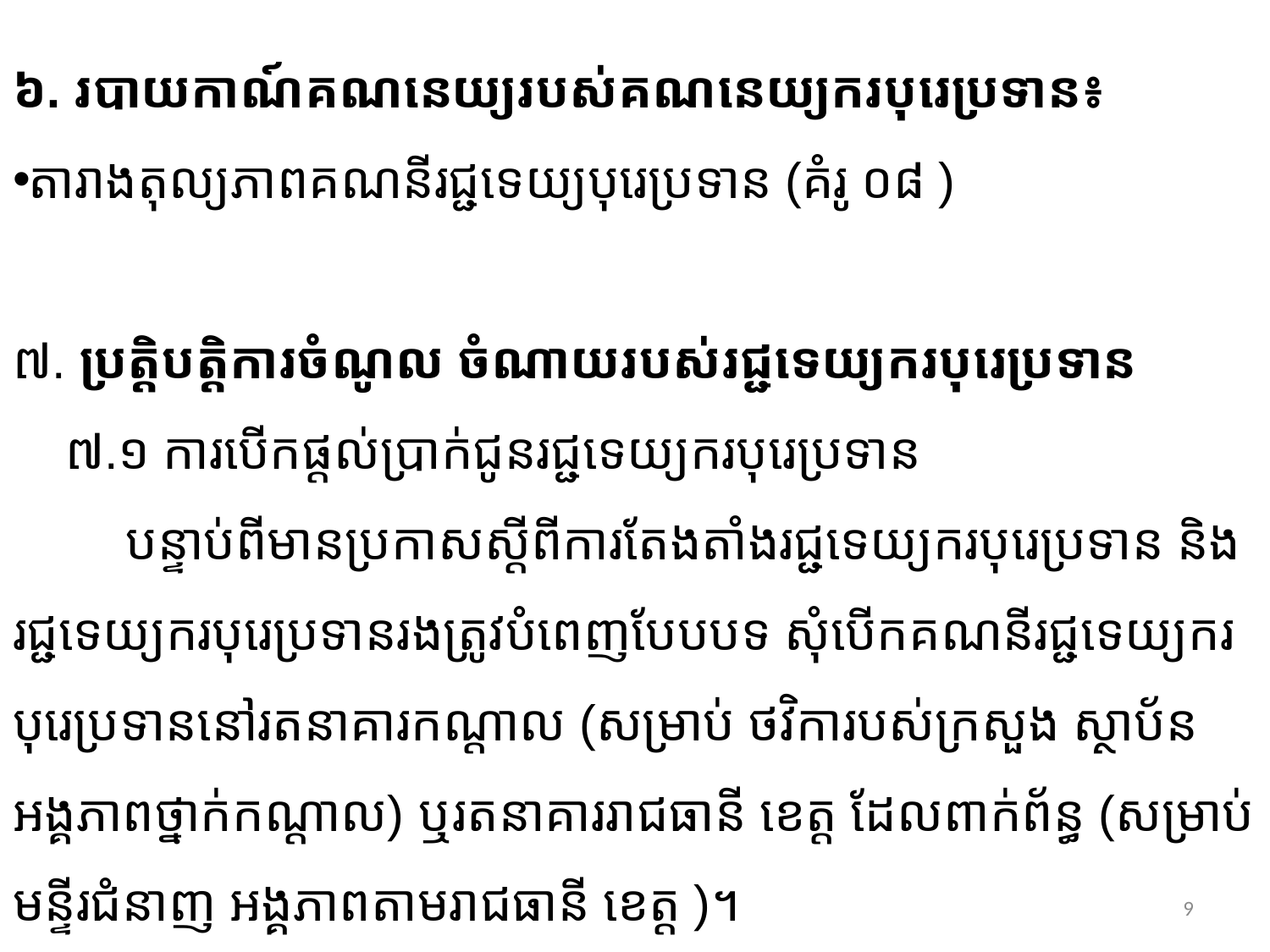

#
៦. របាយកាណ៍គណនេយ្យរបស់គណនេយ្យករបុរេប្រទាន៖
តារាងតុល្យភាពគណនីរជ្ជទេយ្យបុរេប្រទាន (គំរូ ០៨ )

៧. ប្រត្តិបត្តិការចំណូល ចំណាយរបស់រជ្ជទេយ្យករបុរេប្រទាន
    ៧.១ ការបើកផ្តល់ប្រាក់ជូនរជ្ជទេយ្យករបុរេប្រទាន
	បន្ទាប់ពីមានប្រកាសស្តីពីការតែងតាំងរជ្ជទេយ្យករបុរេប្រទាន និងរជ្ជទេយ្យករបុរេប្រទានរងត្រូវបំពេញបែបបទ សុំបើកគណនីរជ្ជទេយ្យករបុរេប្រទាននៅរតនាគារកណ្តាល (សម្រាប់ ថវិការបស់ក្រសួង ស្ថាប័ន អង្គភាពថ្នាក់កណ្តាល) ឬរតនាគាររាជធានី ខេត្ត ដែលពាក់ព័ន្ធ (សម្រាប់មន្ទីរជំនាញ អង្គភាពតាមរាជធានី ខេត្ត )។

9